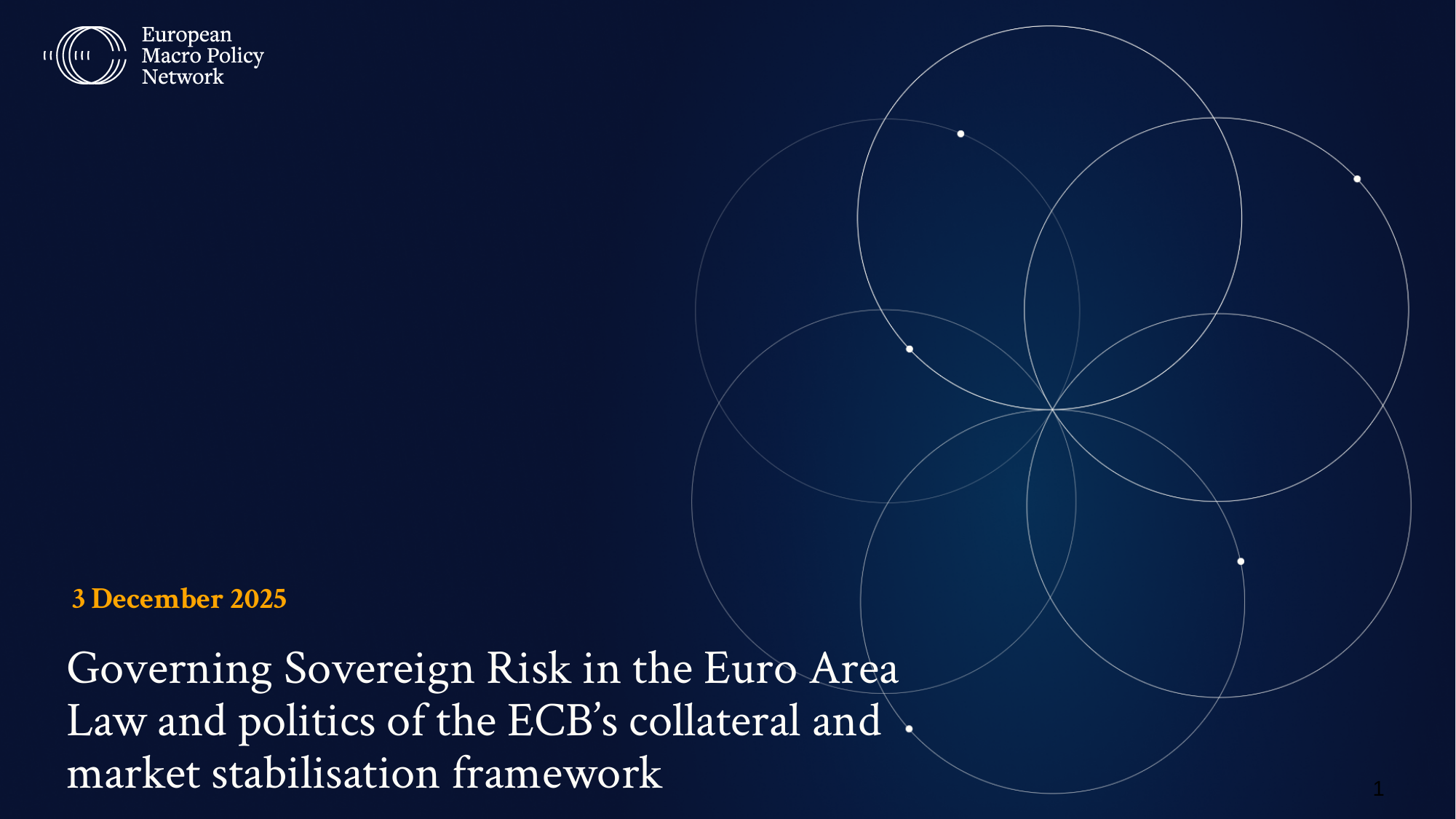

3 December 2025
# Governing Sovereign Risk in the Euro Area Law and politics of the ECB’s collateral and market stabilisation framework
1